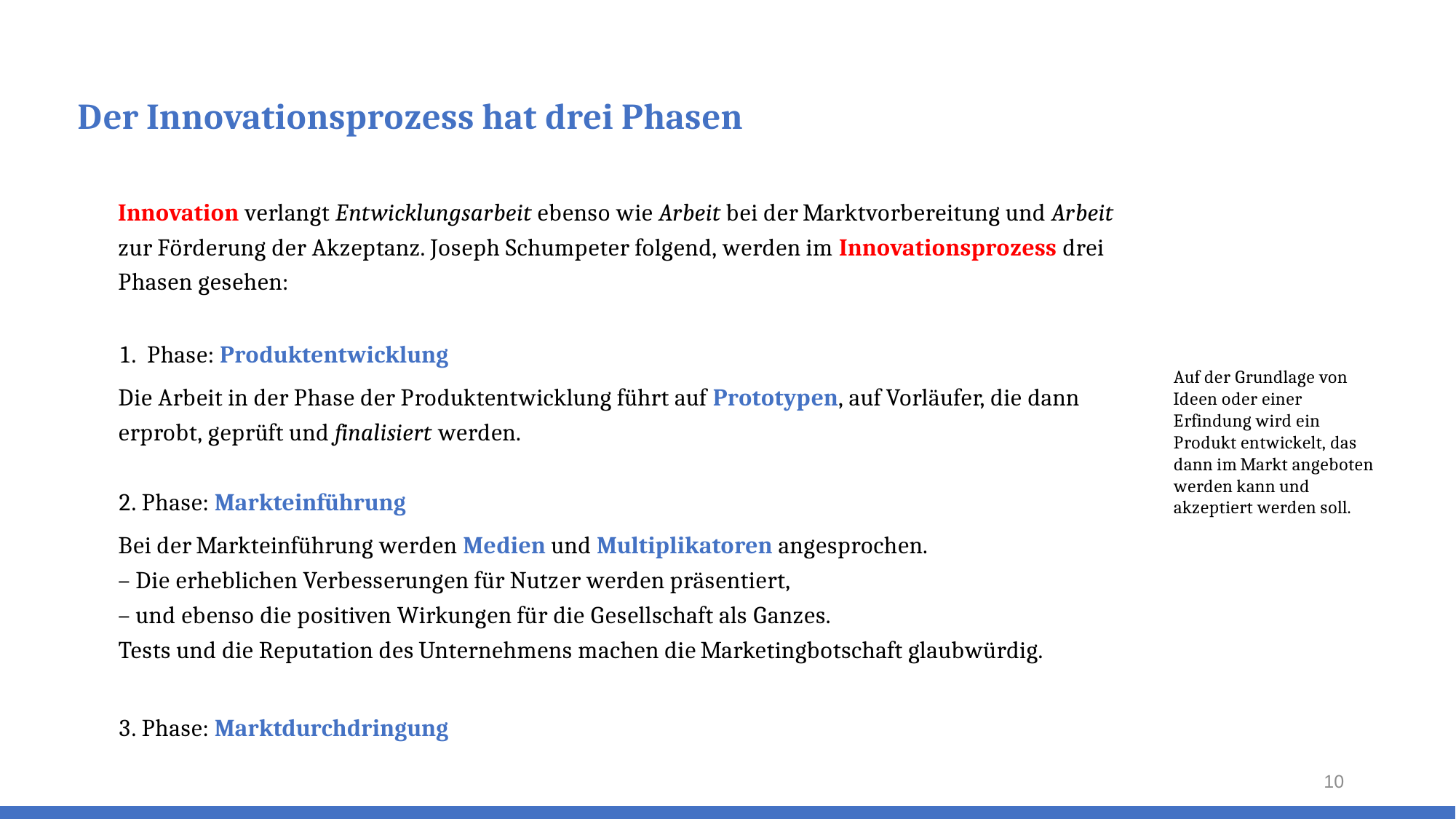

# Der Innovationsprozess hat drei Phasen
Innovation verlangt Entwicklungsarbeit ebenso wie Arbeit bei der Marktvorbereitung und Arbeit zur Förderung der Akzeptanz. Joseph Schumpeter folgend, werden im Innovationsprozess drei Phasen gesehen:
1.  Phase: Produktentwicklung
Die Arbeit in der Phase der Produktentwicklung führt auf Prototypen, auf Vorläufer, die dann erprobt, geprüft und finalisiert werden.
2. Phase: Markteinführung
Bei der Markteinführung werden Medien und Multiplikatoren angesprochen.
– Die erheblichen Verbesserungen für Nutzer werden präsentiert,
– und ebenso die positiven Wirkungen für die Gesellschaft als Ganzes.
Tests und die Reputation des Unternehmens machen die Marketingbotschaft glaubwürdig.
3. Phase: Marktdurchdringung

Auf der Grundlage von Ideen oder einer Erfindung wird ein Produkt entwickelt, das dann im Markt angeboten werden kann und akzeptiert werden soll.
10